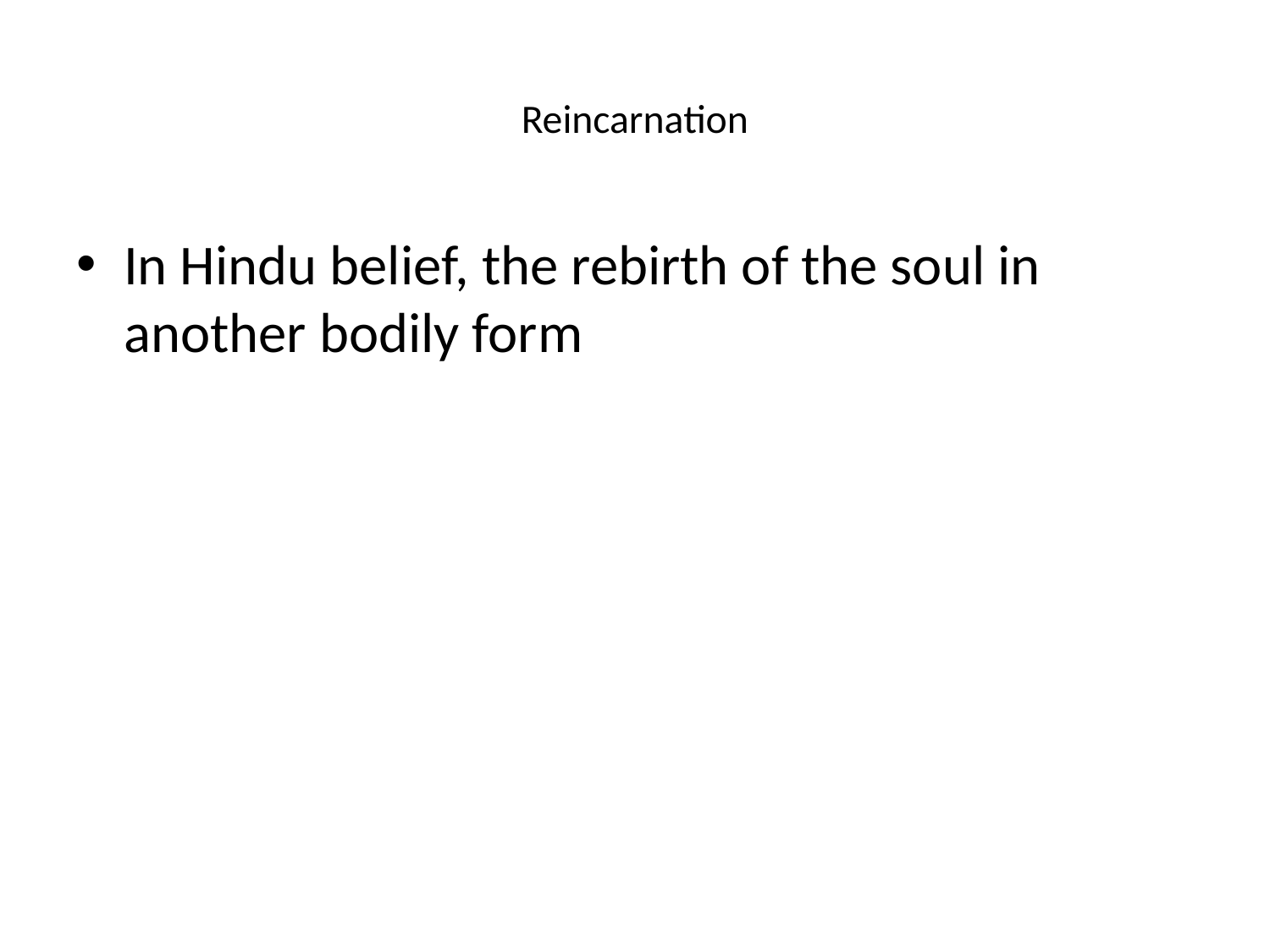

# Reincarnation
In Hindu belief, the rebirth of the soul in another bodily form